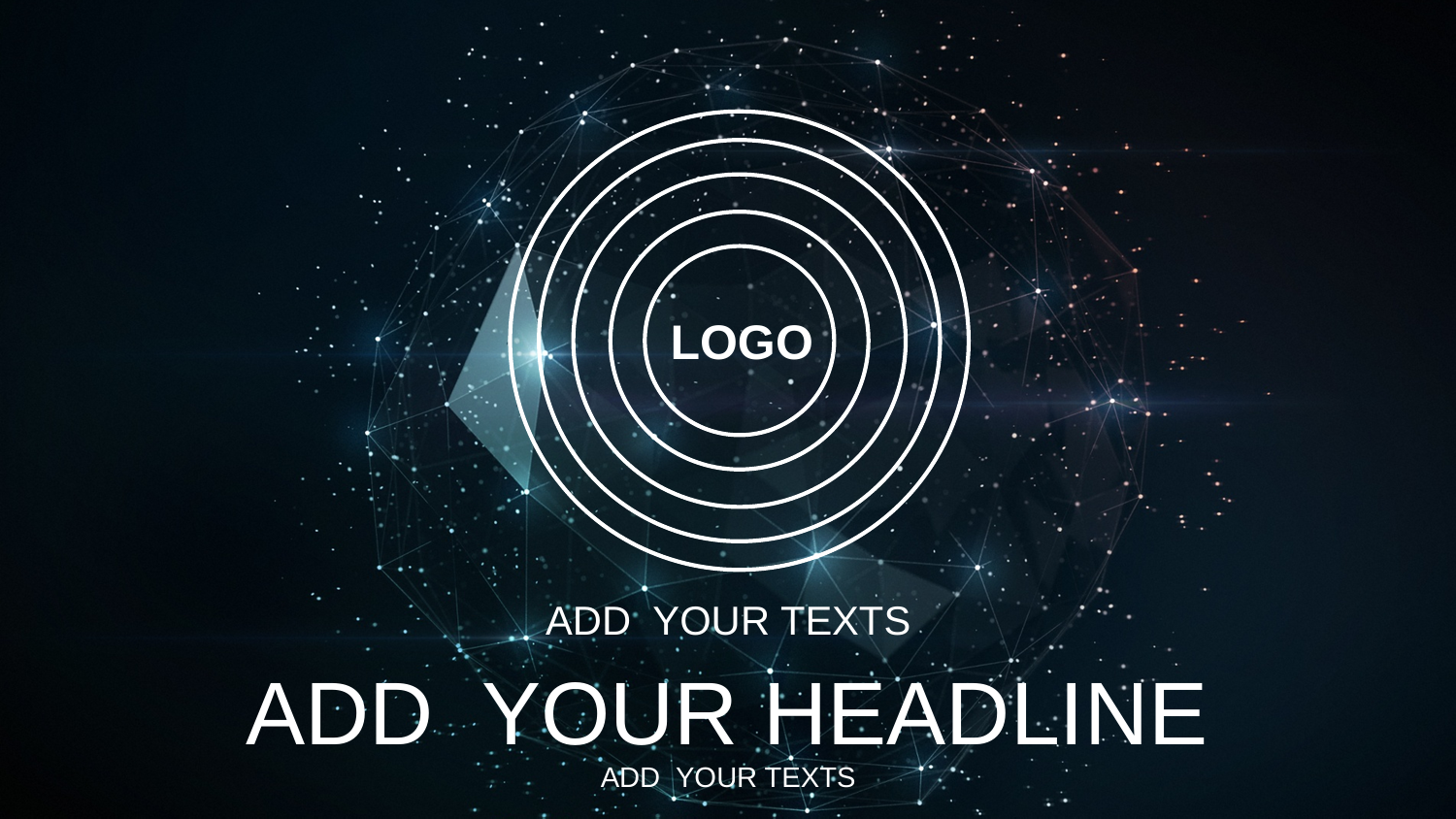

LOGO
ADD  YOUR TEXTS
ADD  YOUR HEADLINE
ADD  YOUR TEXTS